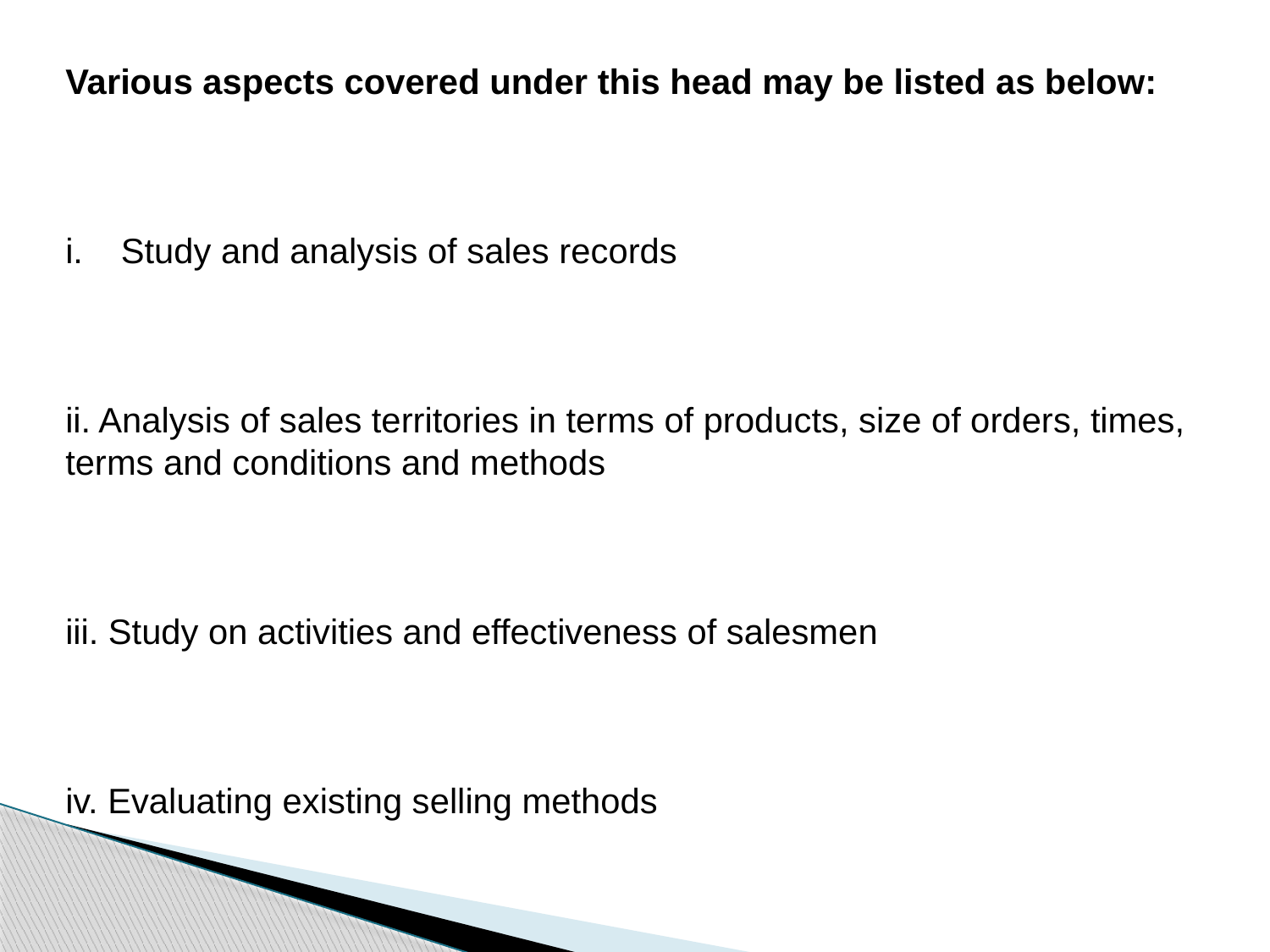

Various aspects covered under this head may be listed as below:

Study and analysis of sales records

ii. Analysis of sales territories in terms of products, size of orders, times, terms and conditions and methods

iii. Study on activities and effectiveness of salesmen

iv. Evaluating existing selling methods